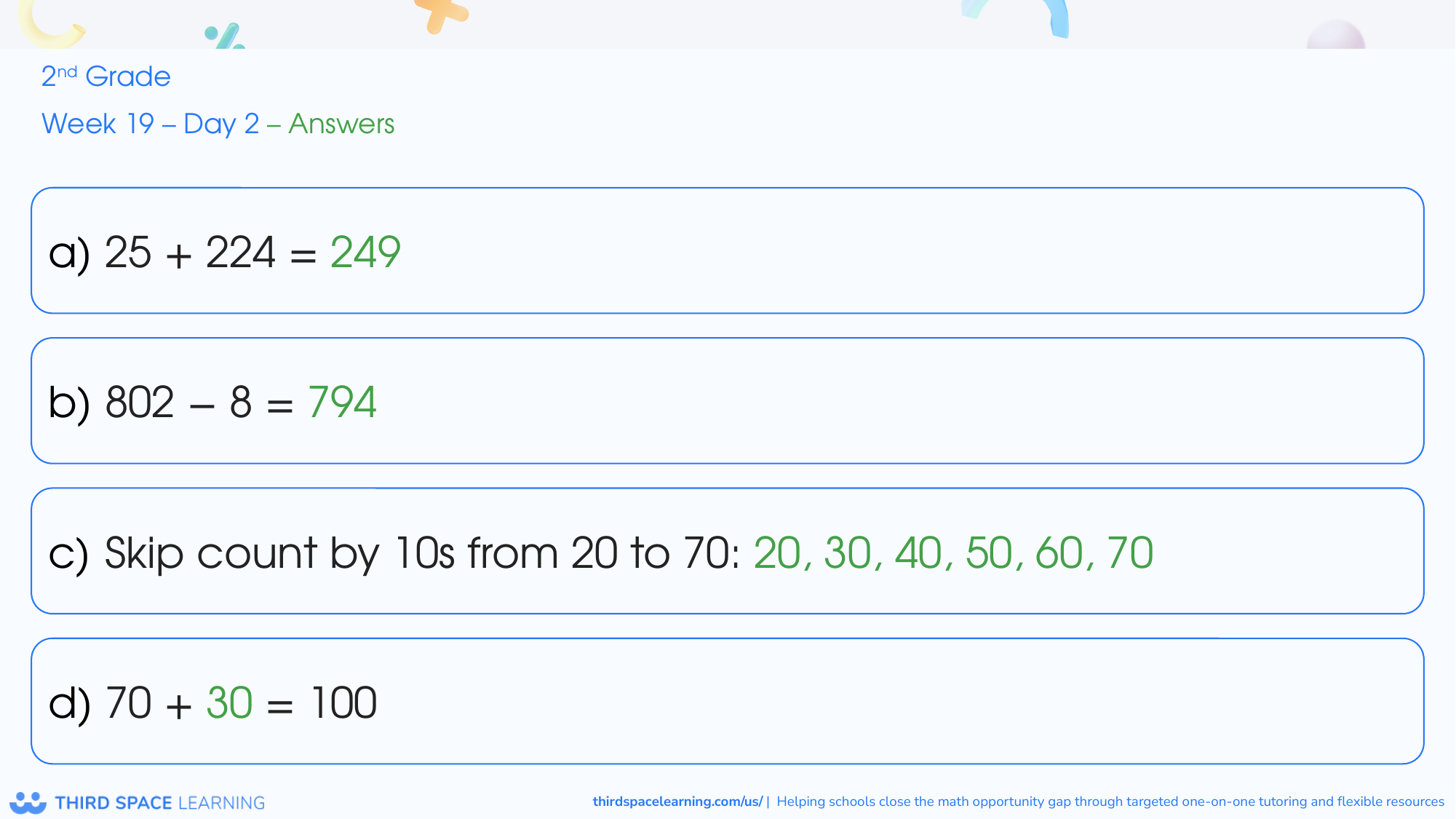

2nd Grade
Week 19 – Day 2 – Answers
25 + 224 = 249
802 − 8 = 794
Skip count by 10s from 20 to 70: 20, 30, 40, 50, 60, 70
70 + 30 = 100